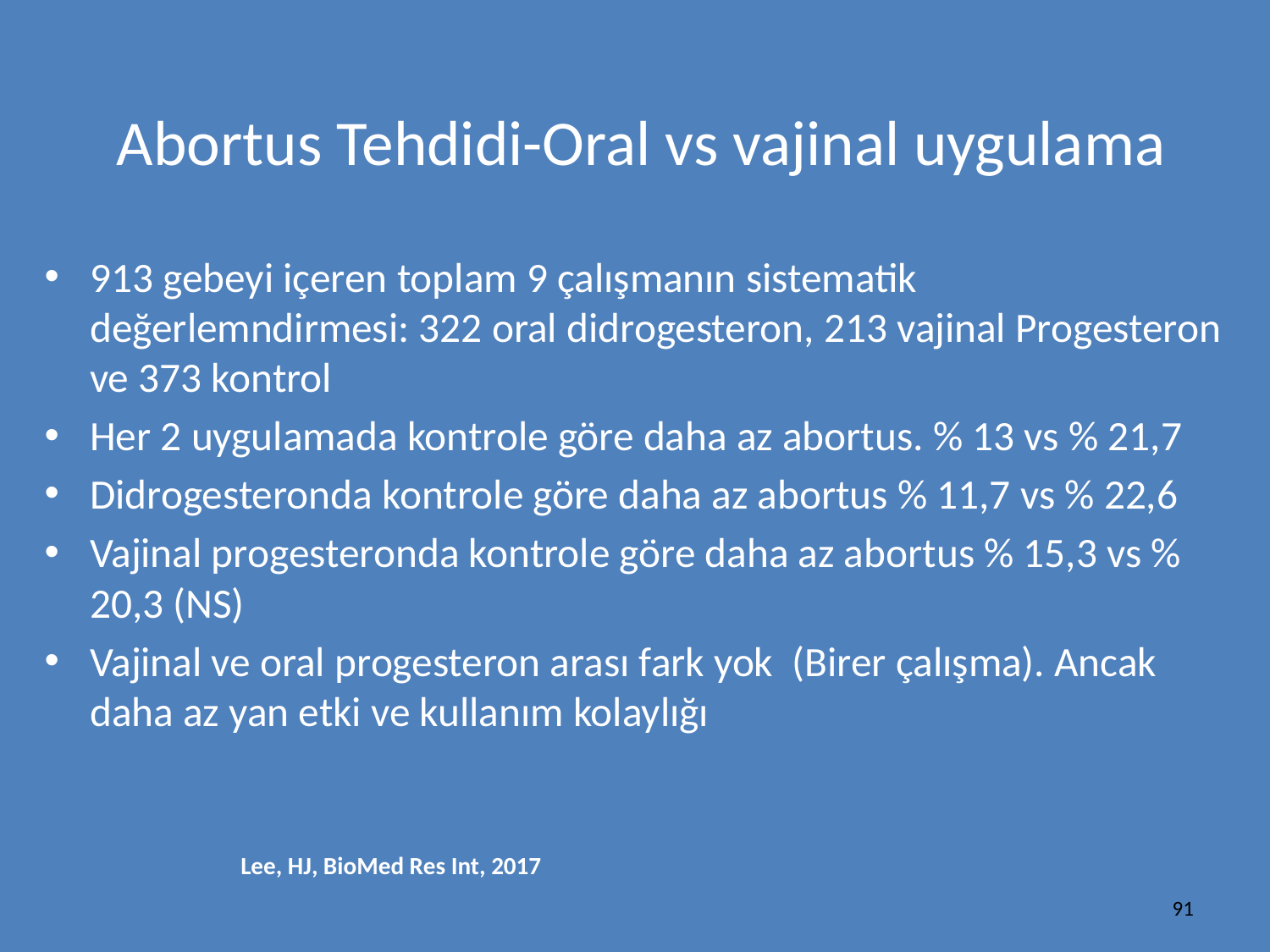

# Abortus Tehdidi-Oral vs vajinal uygulama
913 gebeyi içeren toplam 9 çalışmanın sistematik değerlemndirmesi: 322 oral didrogesteron, 213 vajinal Progesteron ve 373 kontrol
Her 2 uygulamada kontrole göre daha az abortus. % 13 vs % 21,7
Didrogesteronda kontrole göre daha az abortus % 11,7 vs % 22,6
Vajinal progesteronda kontrole göre daha az abortus % 15,3 vs % 20,3 (NS)
Vajinal ve oral progesteron arası fark yok  (Birer çalışma). Ancak daha az yan etki ve kullanım kolaylığı
Lee, HJ, BioMed Res Int, 2017
91